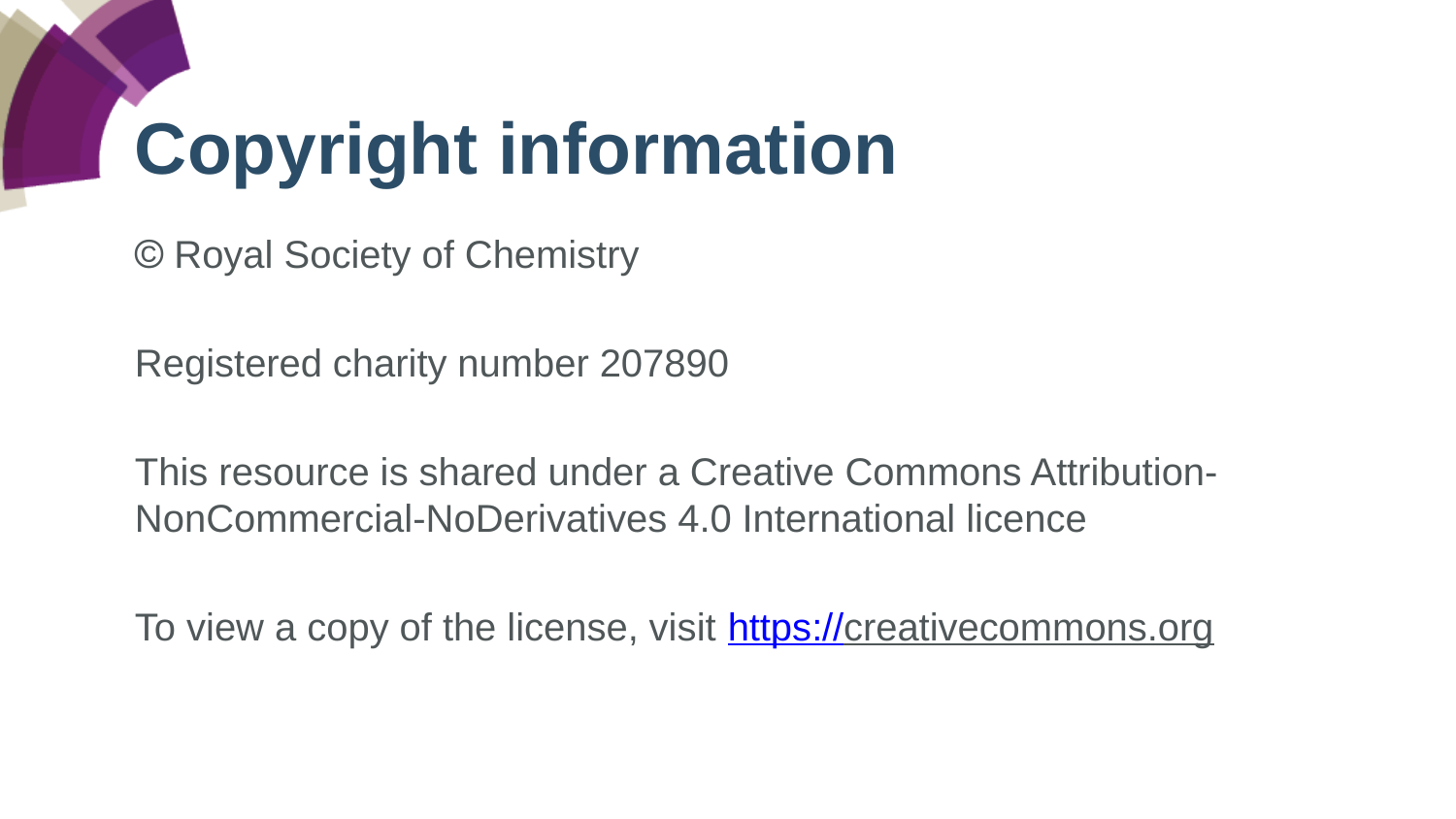

# Copyright information
© Royal Society of Chemistry

Registered charity number 207890

This resource is shared under a Creative Commons Attribution-NonCommercial-NoDerivatives 4.0 International licence

To view a copy of the license, visit https://creativecommons.org